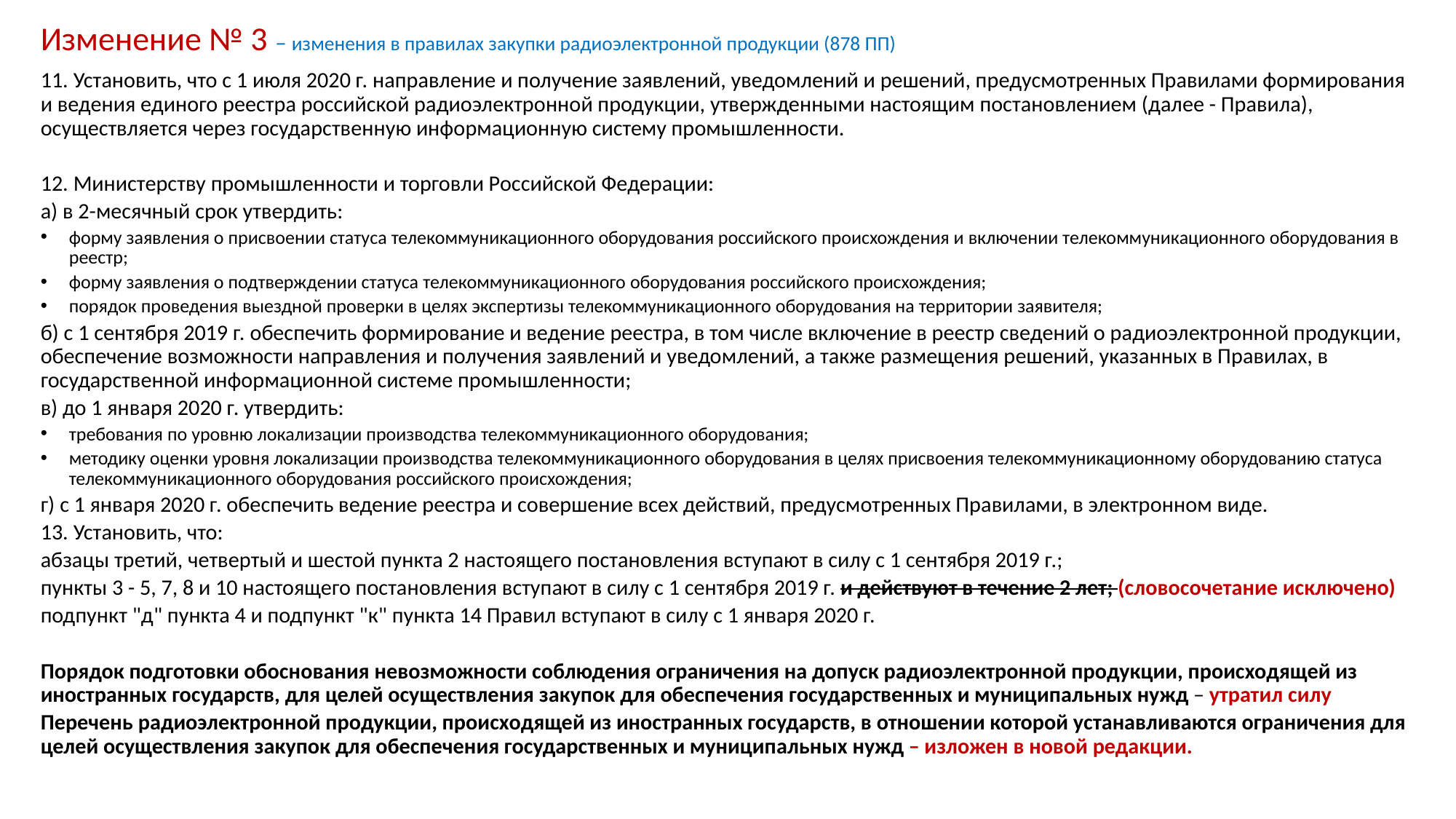

# Изменение № 3 – изменения в правилах закупки радиоэлектронной продукции (878 ПП)
11. Установить, что с 1 июля 2020 г. направление и получение заявлений, уведомлений и решений, предусмотренных Правилами формирования и ведения единого реестра российской радиоэлектронной продукции, утвержденными настоящим постановлением (далее - Правила), осуществляется через государственную информационную систему промышленности.

12. Министерству промышленности и торговли Российской Федерации:
а) в 2-месячный срок утвердить:
форму заявления о присвоении статуса телекоммуникационного оборудования российского происхождения и включении телекоммуникационного оборудования в реестр;
форму заявления о подтверждении статуса телекоммуникационного оборудования российского происхождения;
порядок проведения выездной проверки в целях экспертизы телекоммуникационного оборудования на территории заявителя;
б) с 1 сентября 2019 г. обеспечить формирование и ведение реестра, в том числе включение в реестр сведений о радиоэлектронной продукции, обеспечение возможности направления и получения заявлений и уведомлений, а также размещения решений, указанных в Правилах, в государственной информационной системе промышленности;
в) до 1 января 2020 г. утвердить:
требования по уровню локализации производства телекоммуникационного оборудования;
методику оценки уровня локализации производства телекоммуникационного оборудования в целях присвоения телекоммуникационному оборудованию статуса телекоммуникационного оборудования российского происхождения;
г) с 1 января 2020 г. обеспечить ведение реестра и совершение всех действий, предусмотренных Правилами, в электронном виде.
13. Установить, что:
абзацы третий, четвертый и шестой пункта 2 настоящего постановления вступают в силу с 1 сентября 2019 г.;
пункты 3 - 5, 7, 8 и 10 настоящего постановления вступают в силу с 1 сентября 2019 г. и действуют в течение 2 лет; (словосочетание исключено)
подпункт "д" пункта 4 и подпункт "к" пункта 14 Правил вступают в силу с 1 января 2020 г.

Порядок подготовки обоснования невозможности соблюдения ограничения на допуск радиоэлектронной продукции, происходящей из иностранных государств, для целей осуществления закупок для обеспечения государственных и муниципальных нужд – утратил силу
Перечень радиоэлектронной продукции, происходящей из иностранных государств, в отношении которой устанавливаются ограничения для целей осуществления закупок для обеспечения государственных и муниципальных нужд – изложен в новой редакции.